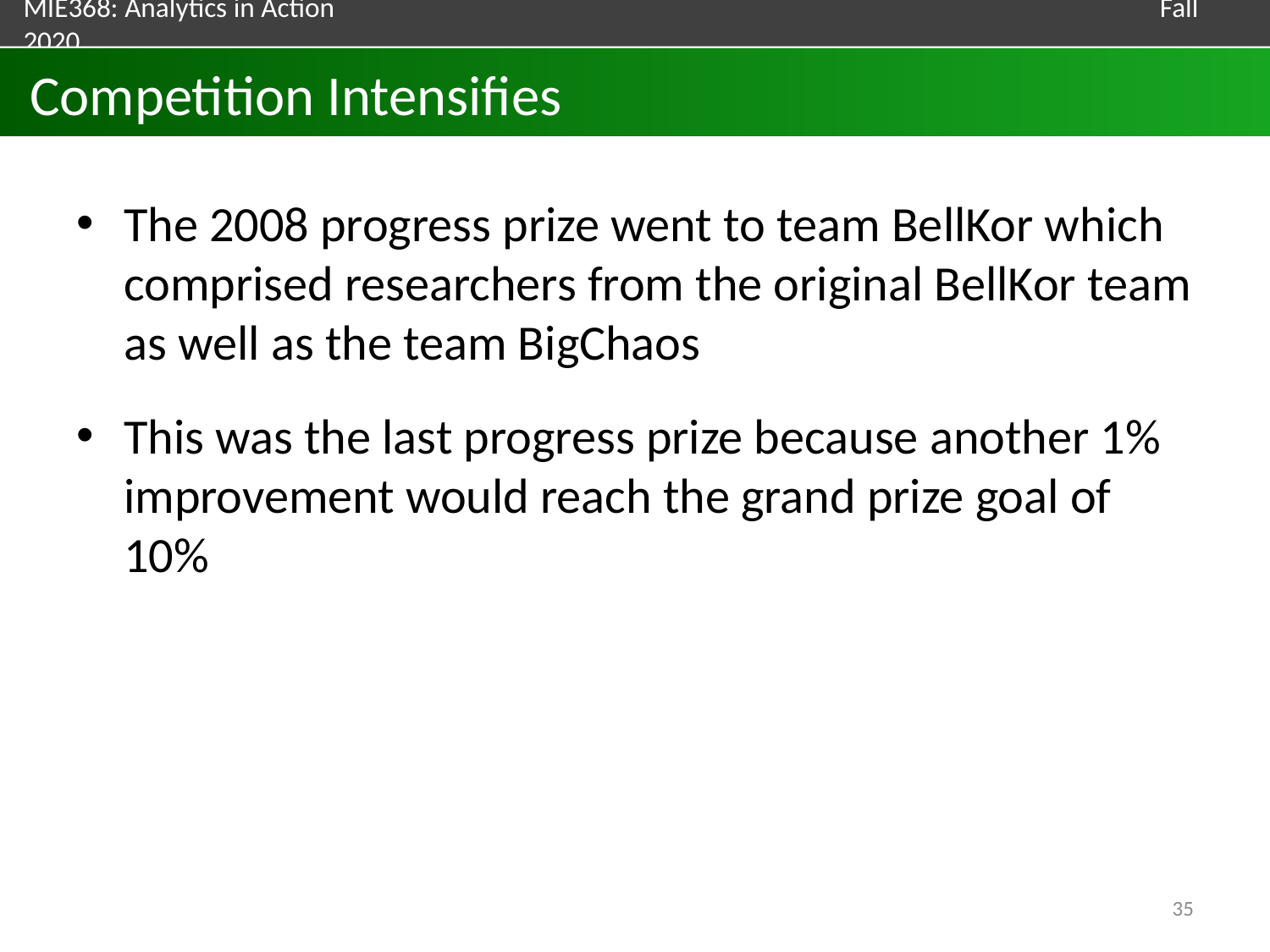

# Competition Intensifies
The 2008 progress prize went to team BellKor which comprised researchers from the original BellKor team as well as the team BigChaos

This was the last progress prize because another 1% improvement would reach the grand prize goal of 10%

35